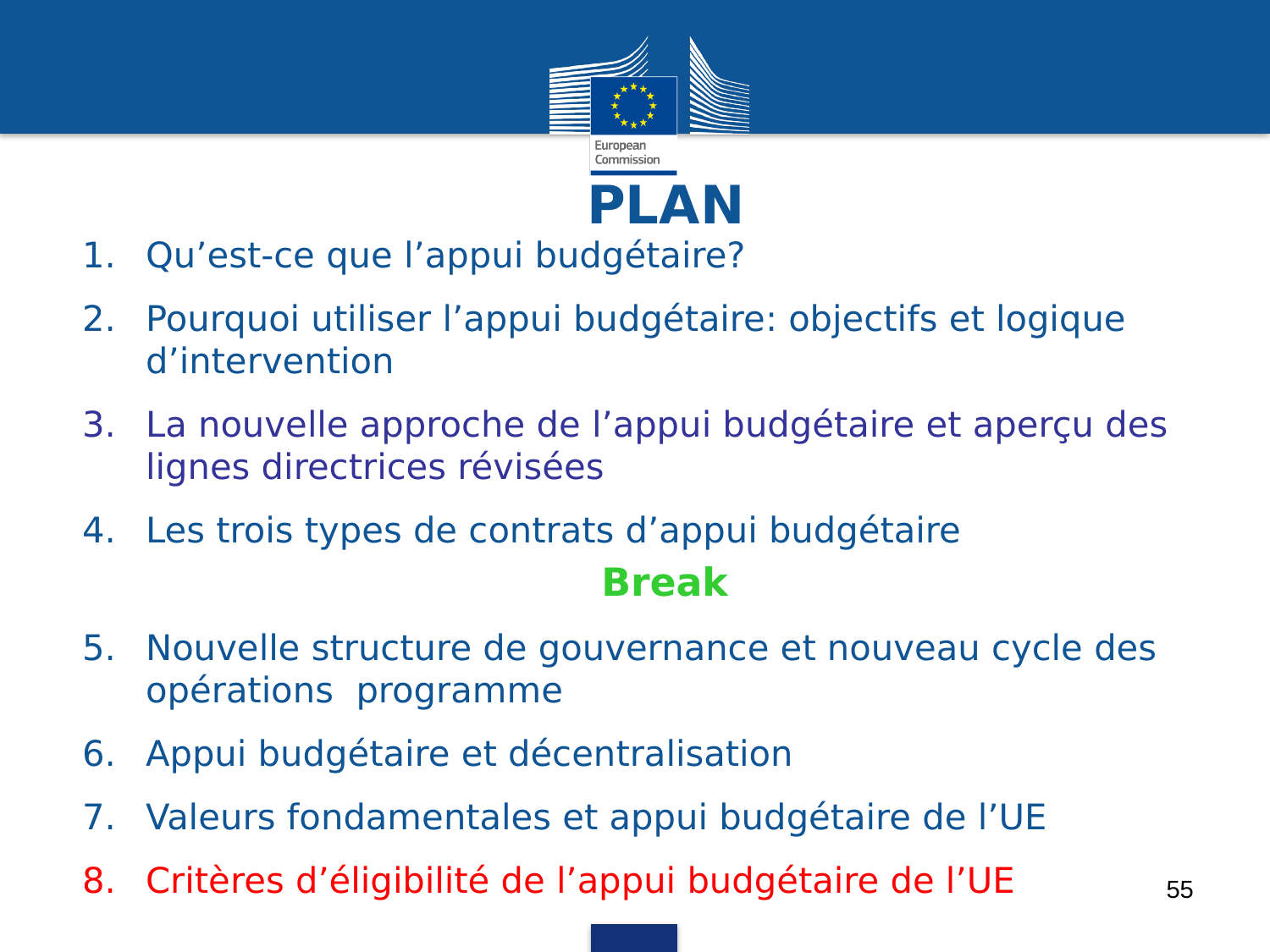

# PLAN
Qu’est-ce que l’appui budgétaire?
Pourquoi utiliser l’appui budgétaire: objectifs et logique d’intervention
La nouvelle approche de l’appui budgétaire et aperçu des lignes directrices révisées
Les trois types de contrats d’appui budgétaire
Break
Nouvelle structure de gouvernance et nouveau cycle des opérations  programme
Appui budgétaire et décentralisation
Valeurs fondamentales et appui budgétaire de l’UE
Critères d’éligibilité de l’appui budgétaire de l’UE

55